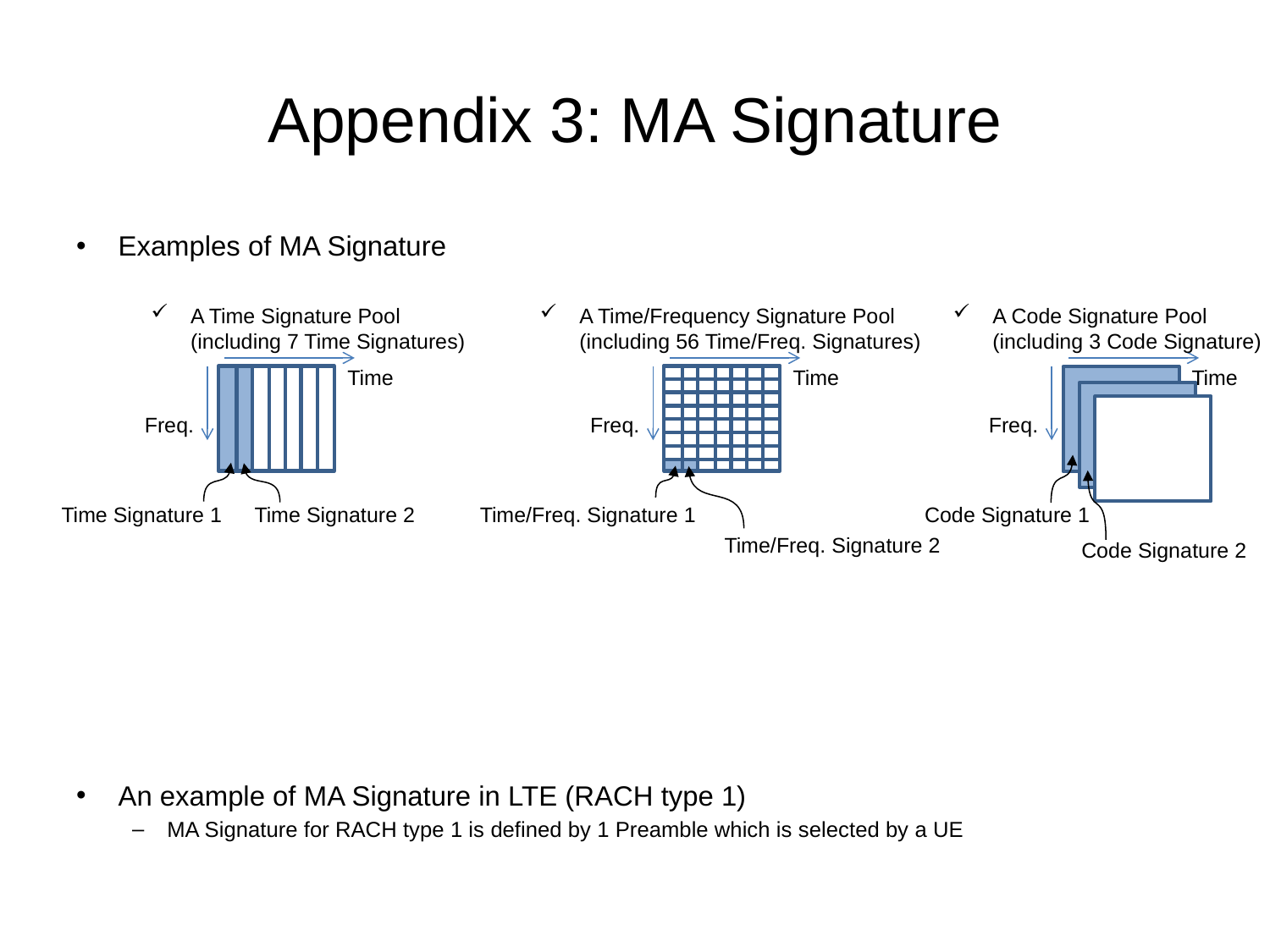

# Appendix 3: MA Signature
Examples of MA Signature

An example of MA Signature in LTE (RACH type 1)
MA Signature for RACH type 1 is defined by 1 Preamble which is selected by a UE
A Time Signature Pool
(including 7 Time Signatures)
A Time/Frequency Signature Pool
(including 56 Time/Freq. Signatures)
A Code Signature Pool
(including 3 Code Signature)
Time

Freq.
Time Signature 1
Time Signature 2
Time
Time

Freq.
Freq.

Time/Freq. Signature 1
Code Signature 1
Time/Freq. Signature 2
Code Signature 2